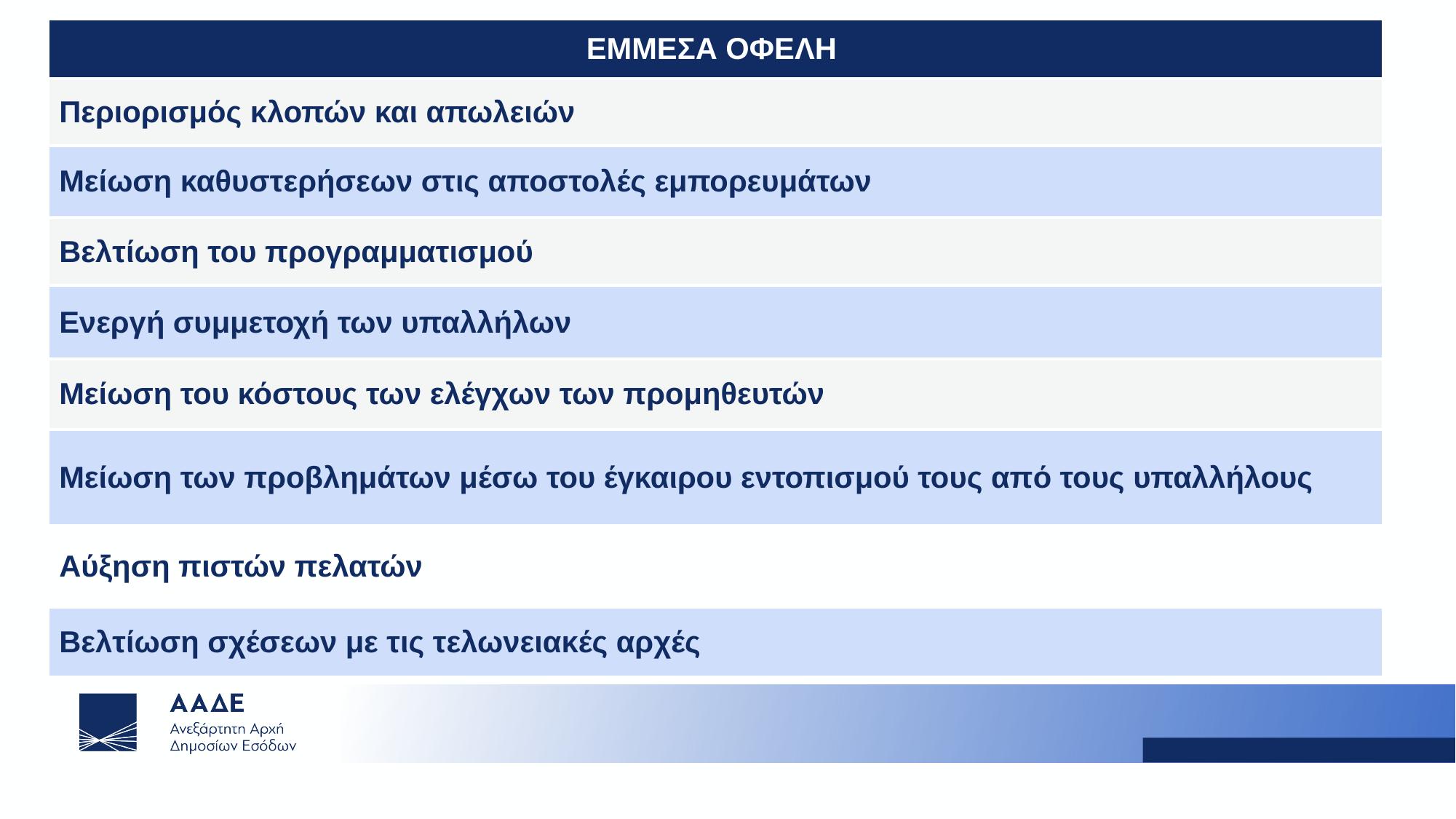

| ΕΜΜΕΣΑ ΟΦΕΛΗ |
| --- |
| Περιορισμός κλοπών και απωλειών |
| Μείωση καθυστερήσεων στις αποστολές εμπορευμάτων |
| Βελτίωση του προγραμματισμού |
| Ενεργή συμμετοχή των υπαλλήλων |
| Μείωση του κόστους των ελέγχων των προμηθευτών |
| Μείωση των προβλημάτων μέσω του έγκαιρου εντοπισμού τους από τους υπαλλήλους |
| Αύξηση πιστών πελατών |
| Βελτίωση σχέσεων με τις τελωνειακές αρχές |